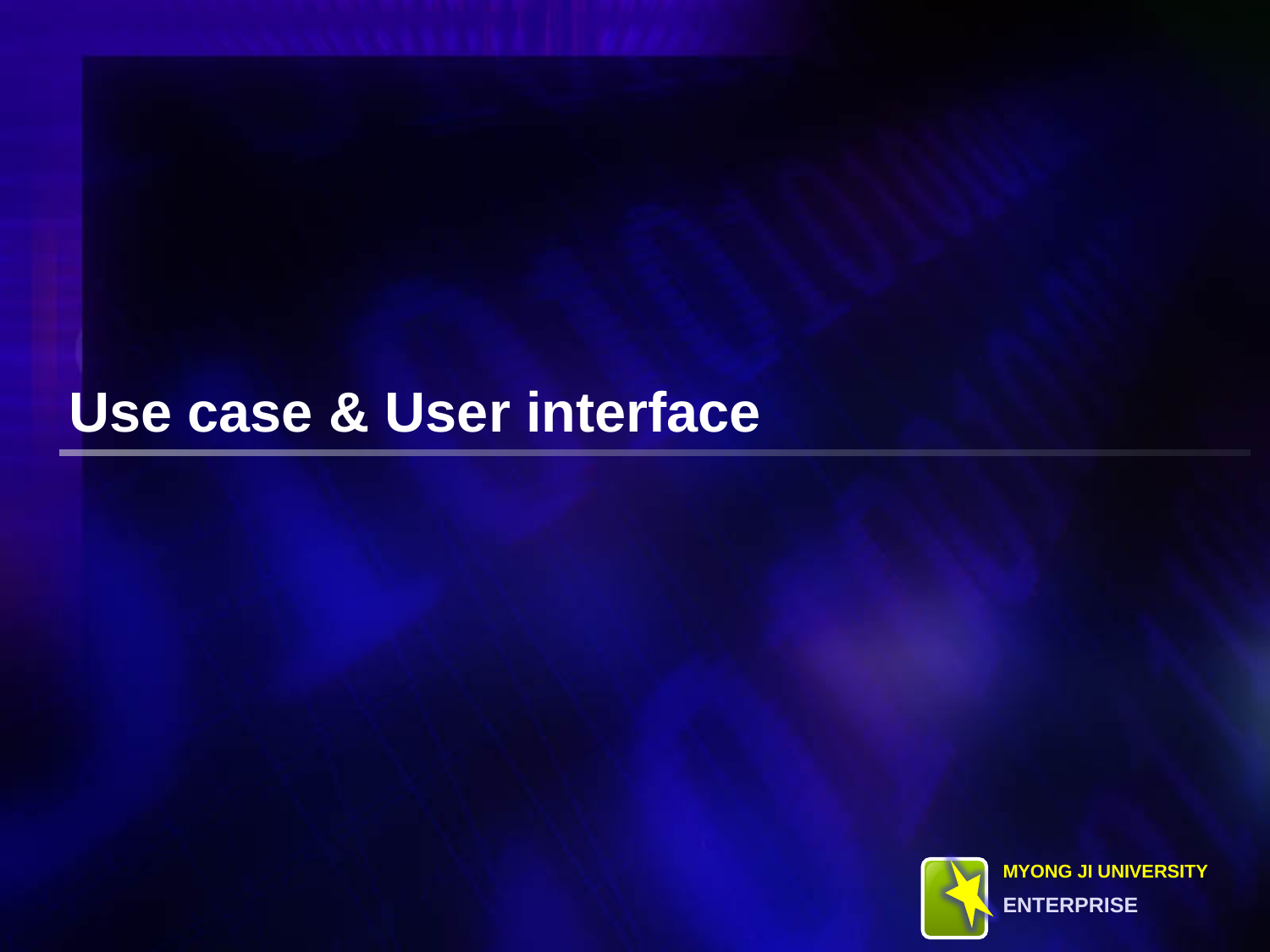

Use case & User interface

MYONG JI UNIVERSITY
EnTERPRISE